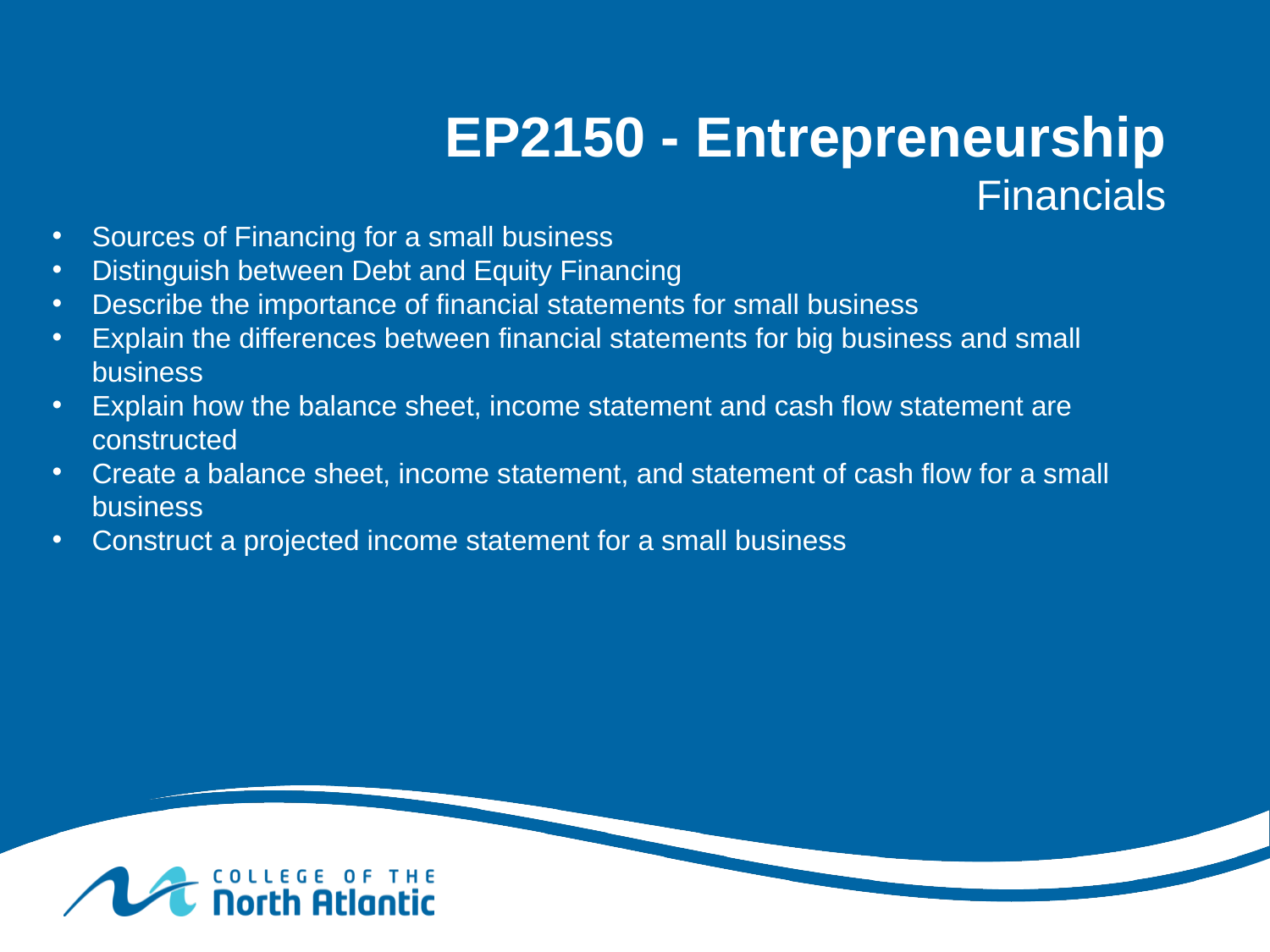

EP2150 - Entrepreneurship
Financials
Sources of Financing for a small business
Distinguish between Debt and Equity Financing
Describe the importance of financial statements for small business
Explain the differences between financial statements for big business and small business
Explain how the balance sheet, income statement and cash flow statement are constructed
Create a balance sheet, income statement, and statement of cash flow for a small business
Construct a projected income statement for a small business